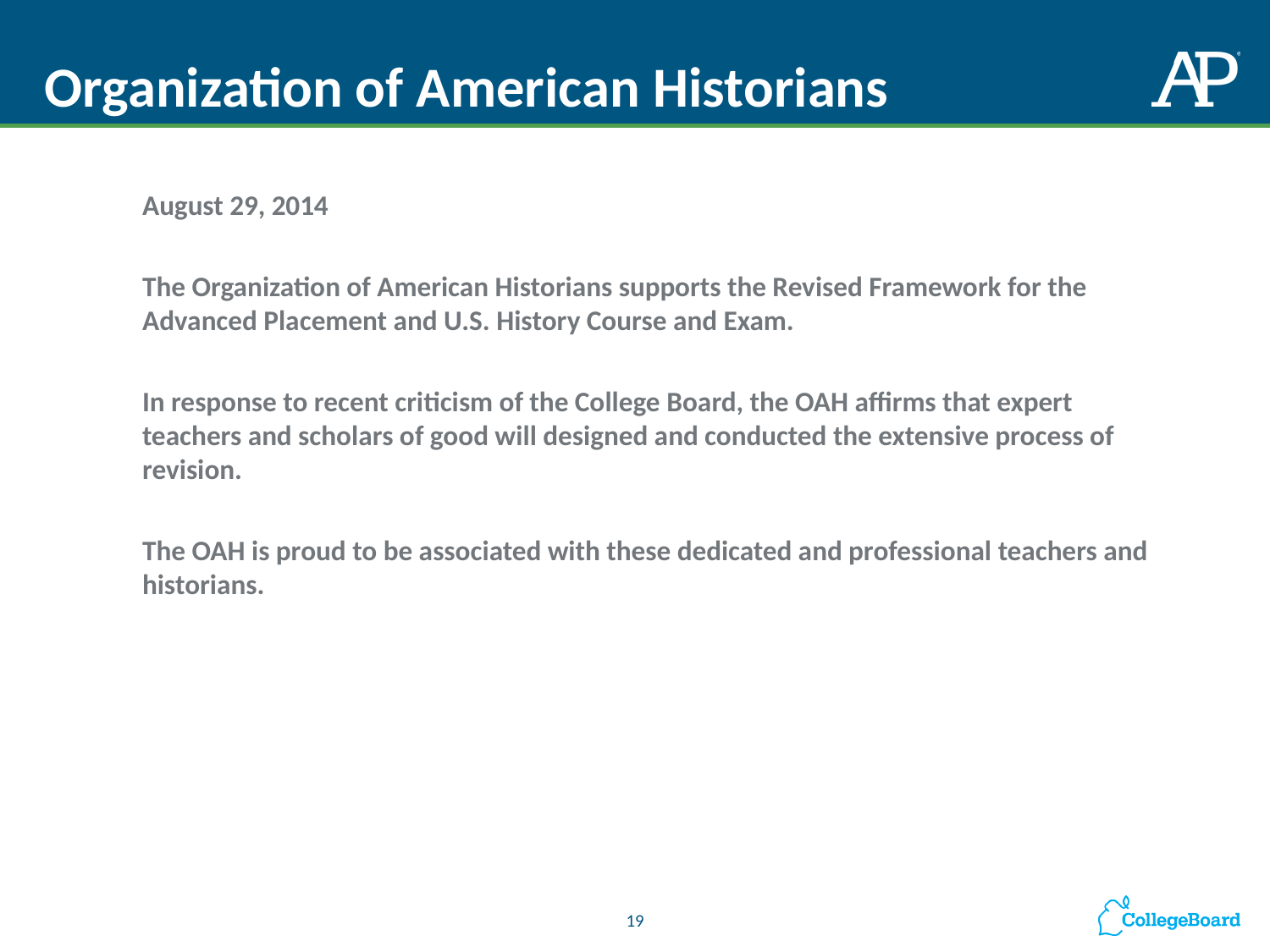

# Organization of American Historians

	August 29, 2014

	The Organization of American Historians supports the Revised Framework for the Advanced Placement and U.S. History Course and Exam.

	In response to recent criticism of the College Board, the OAH affirms that expert teachers and scholars of good will designed and conducted the extensive process of revision.

	The OAH is proud to be associated with these dedicated and professional teachers and historians.

19